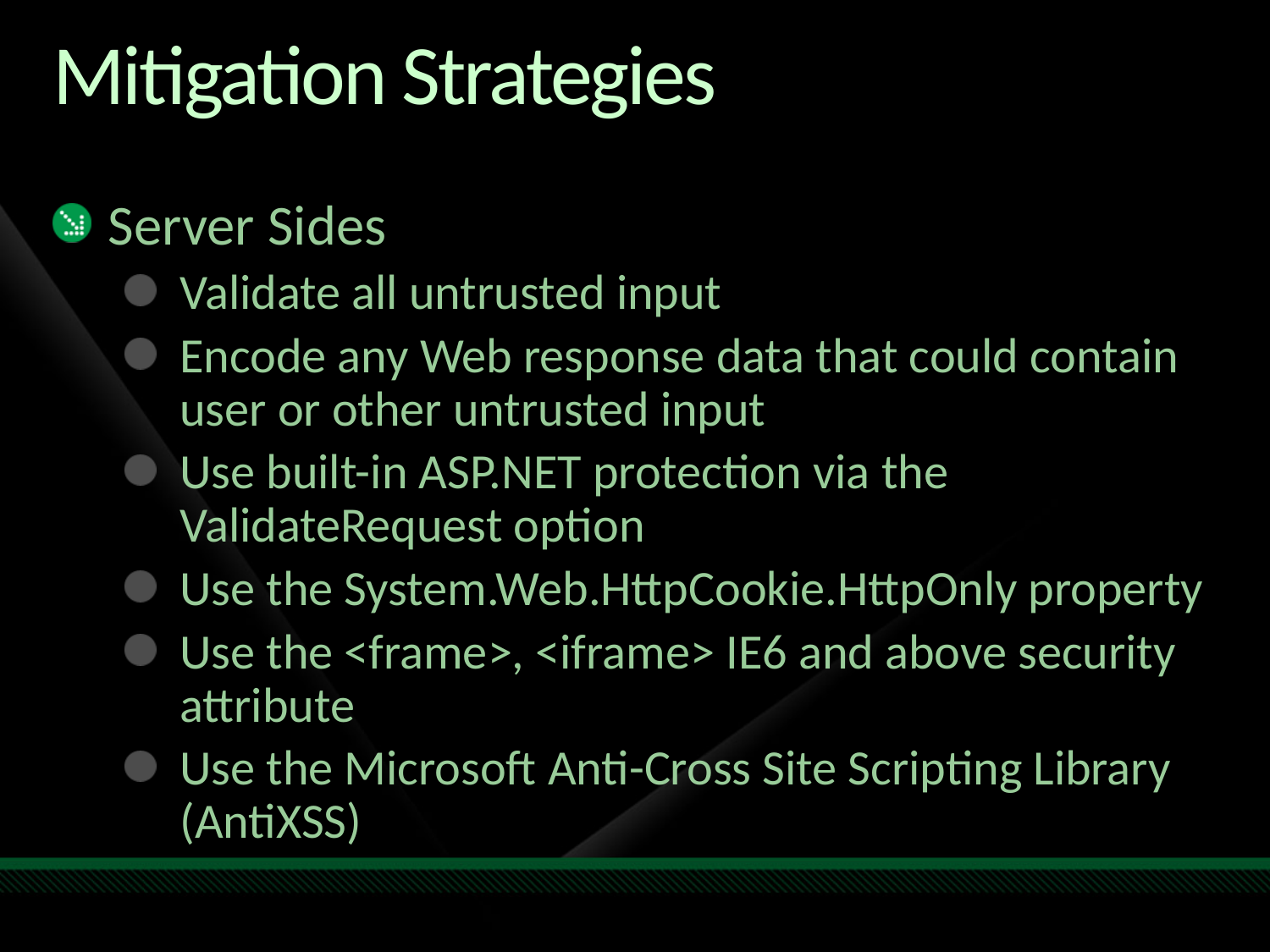

# Mitigation Strategies
Server Sides
Validate all untrusted input
Encode any Web response data that could contain user or other untrusted input
Use built-in ASP.NET protection via the ValidateRequest option
Use the System.Web.HttpCookie.HttpOnly property
Use the <frame>, <iframe> IE6 and above security attribute
Use the Microsoft Anti-Cross Site Scripting Library (AntiXSS)